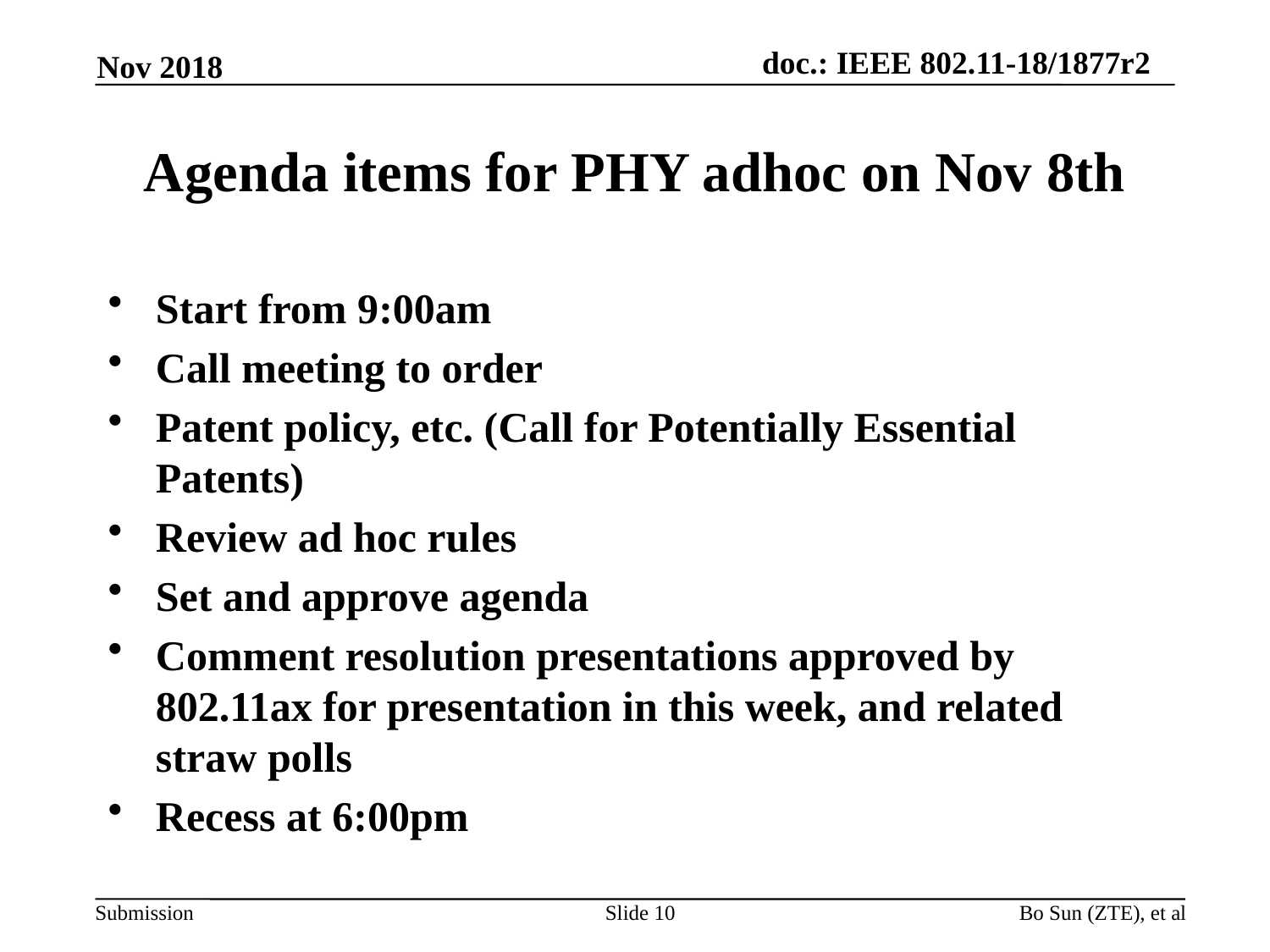

Nov 2018
# Agenda items for PHY adhoc on Nov 8th
Start from 9:00am
Call meeting to order
Patent policy, etc. (Call for Potentially Essential Patents)
Review ad hoc rules
Set and approve agenda
Comment resolution presentations approved by 802.11ax for presentation in this week, and related straw polls
Recess at 6:00pm
Slide 10
Bo Sun (ZTE), et al